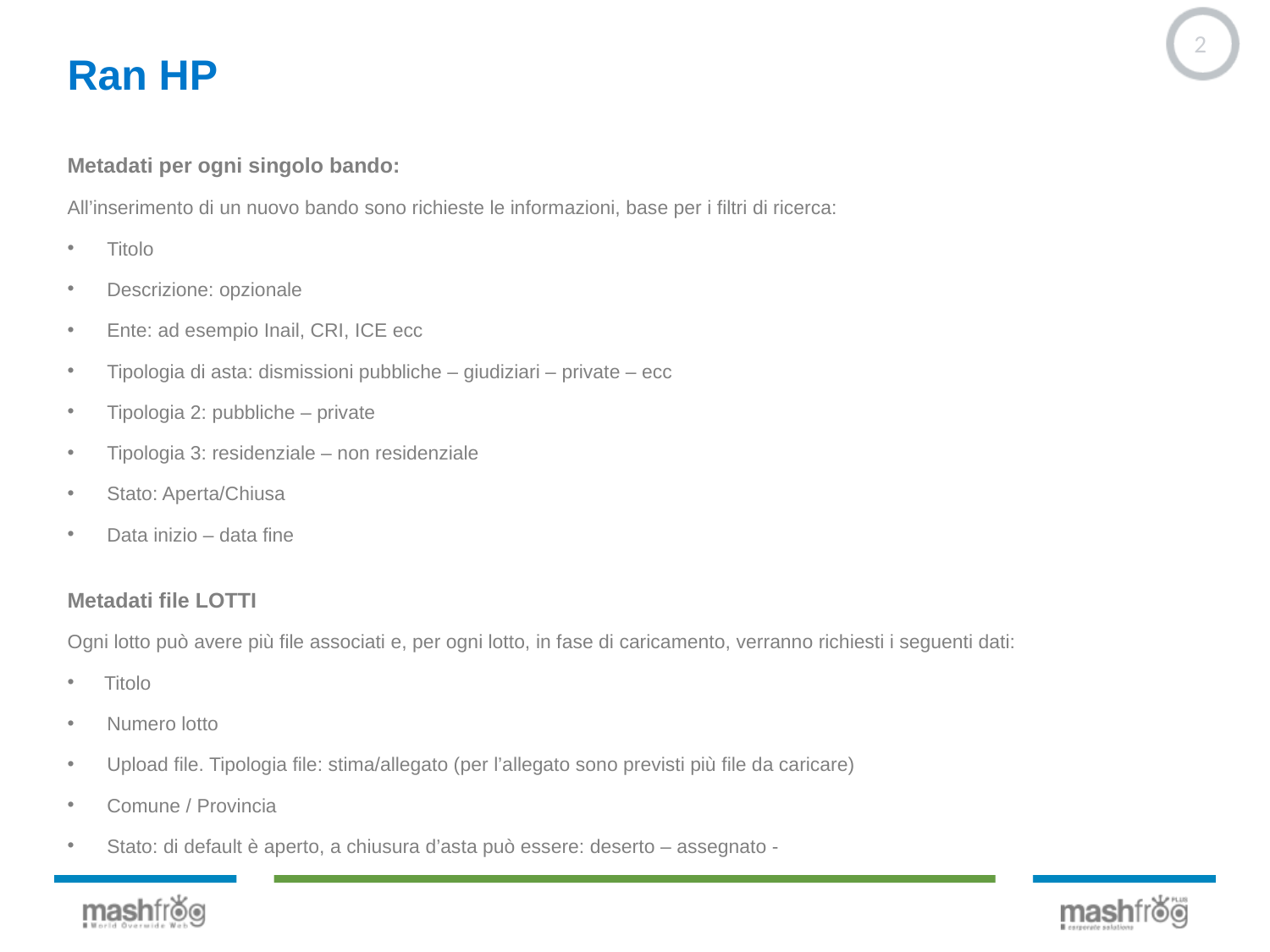

2
Ran HP
Metadati per ogni singolo bando:
All’inserimento di un nuovo bando sono richieste le informazioni, base per i filtri di ricerca:
Titolo
Descrizione: opzionale
Ente: ad esempio Inail, CRI, ICE ecc
Tipologia di asta: dismissioni pubbliche – giudiziari – private – ecc
Tipologia 2: pubbliche – private
Tipologia 3: residenziale – non residenziale
Stato: Aperta/Chiusa
Data inizio – data fine
Metadati file LOTTI
Ogni lotto può avere più file associati e, per ogni lotto, in fase di caricamento, verranno richiesti i seguenti dati:
Titolo
Numero lotto
Upload file. Tipologia file: stima/allegato (per l’allegato sono previsti più file da caricare)
Comune / Provincia
Stato: di default è aperto, a chiusura d’asta può essere: deserto – assegnato -